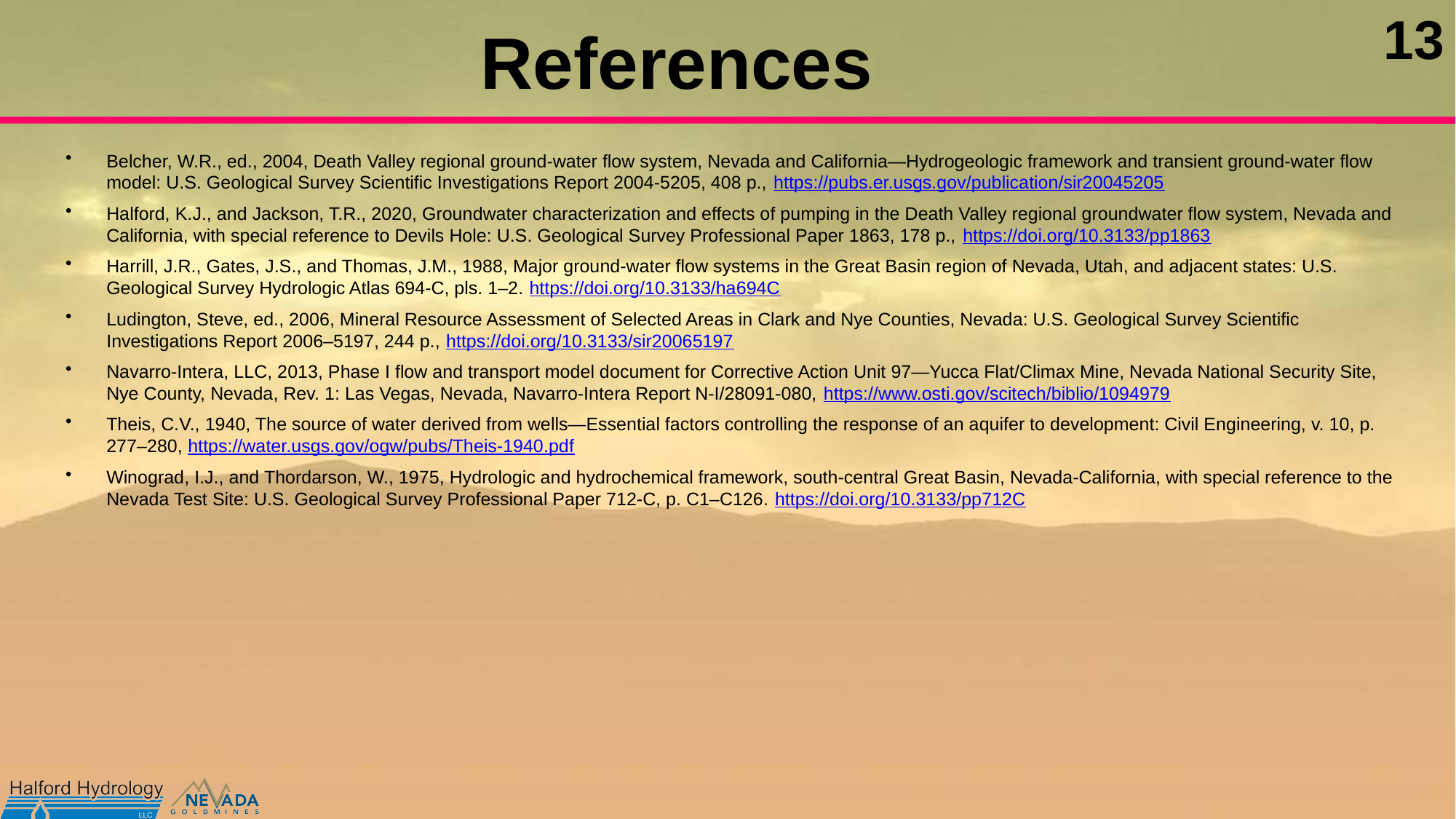

# References
Belcher, W.R., ed., 2004, Death Valley regional ground-water flow system, Nevada and California—Hydrogeologic framework and transient ground-water flow model: U.S. Geological Survey Scientific Investigations Report 2004-5205, 408 p., https://pubs.er.usgs.gov/publication/sir20045205
Halford, K.J., and Jackson, T.R., 2020, Groundwater characterization and effects of pumping in the Death Valley regional groundwater flow system, Nevada and California, with special reference to Devils Hole: U.S. Geological Survey Professional Paper 1863, 178 p., https://doi.org/10.3133/pp1863
Harrill, J.R., Gates, J.S., and Thomas, J.M., 1988, Major ground-water flow systems in the Great Basin region of Nevada, Utah, and adjacent states: U.S. Geological Survey Hydrologic Atlas 694-C, pls. 1–2. https://doi.org/10.3133/ha694C
Ludington, Steve, ed., 2006, Mineral Resource Assessment of Selected Areas in Clark and Nye Counties, Nevada: U.S. Geological Survey Scientific Investigations Report 2006–5197, 244 p., https://doi.org/10.3133/sir20065197
Navarro-Intera, LLC, 2013, Phase I flow and transport model document for Corrective Action Unit 97—Yucca Flat/Climax Mine, Nevada National Security Site, Nye County, Nevada, Rev. 1: Las Vegas, Nevada, Navarro-Intera Report N-I/28091-080, https://www.osti.gov/scitech/biblio/1094979
Theis, C.V., 1940, The source of water derived from wells—Essential factors controlling the response of an aquifer to development: Civil Engineering, v. 10, p. 277–280, https://water.usgs.gov/ogw/pubs/Theis-1940.pdf
Winograd, I.J., and Thordarson, W., 1975, Hydrologic and hydrochemical framework, south-central Great Basin, Nevada-California, with special reference to the Nevada Test Site: U.S. Geological Survey Professional Paper 712-C, p. C1–C126. https://doi.org/10.3133/pp712C